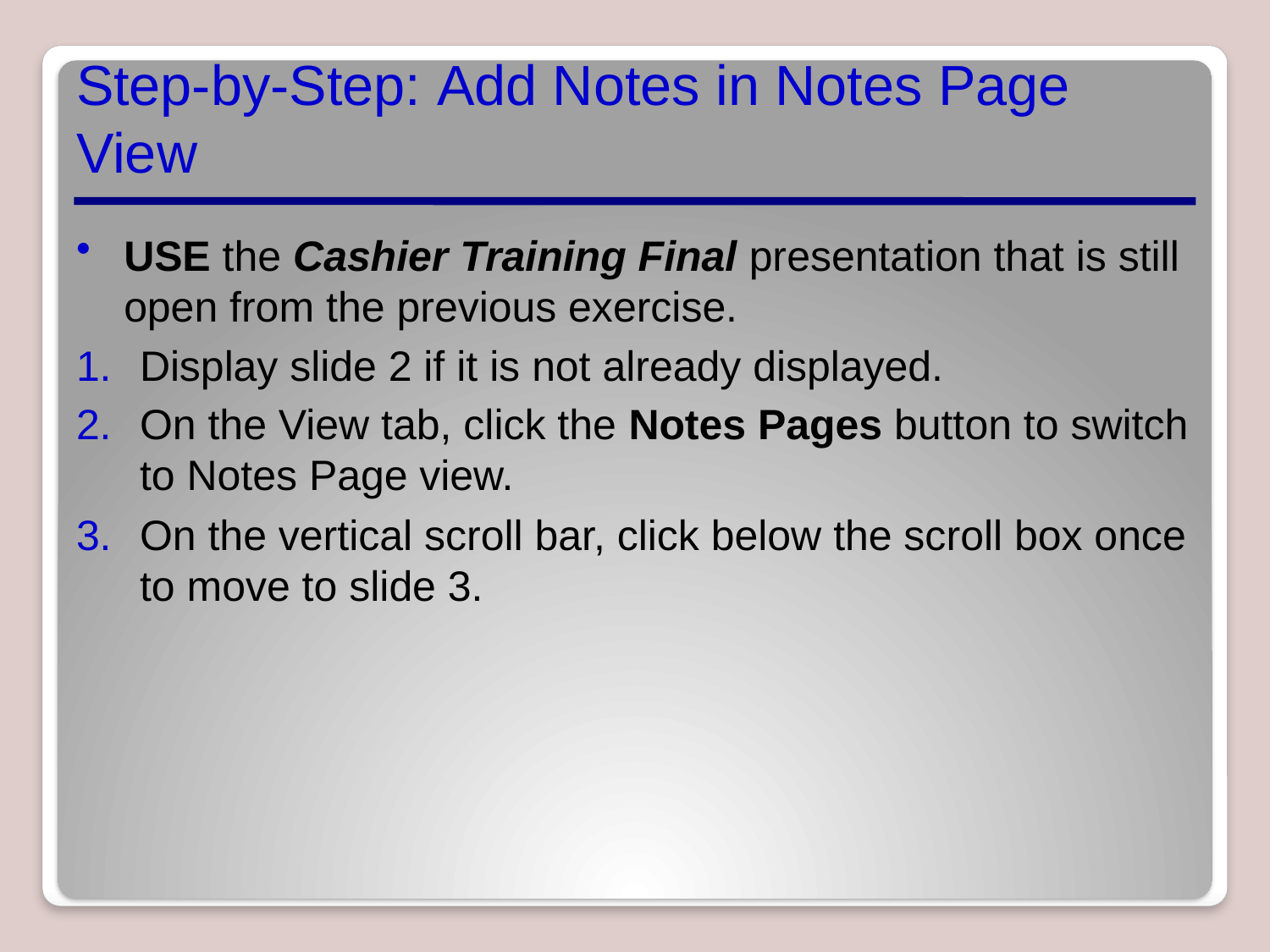

# Step-by-Step: Add Notes in Notes Page View
USE the Cashier Training Final presentation that is still open from the previous exercise.
Display slide 2 if it is not already displayed.
On the View tab, click the Notes Pages button to switch to Notes Page view.
On the vertical scroll bar, click below the scroll box once to move to slide 3.